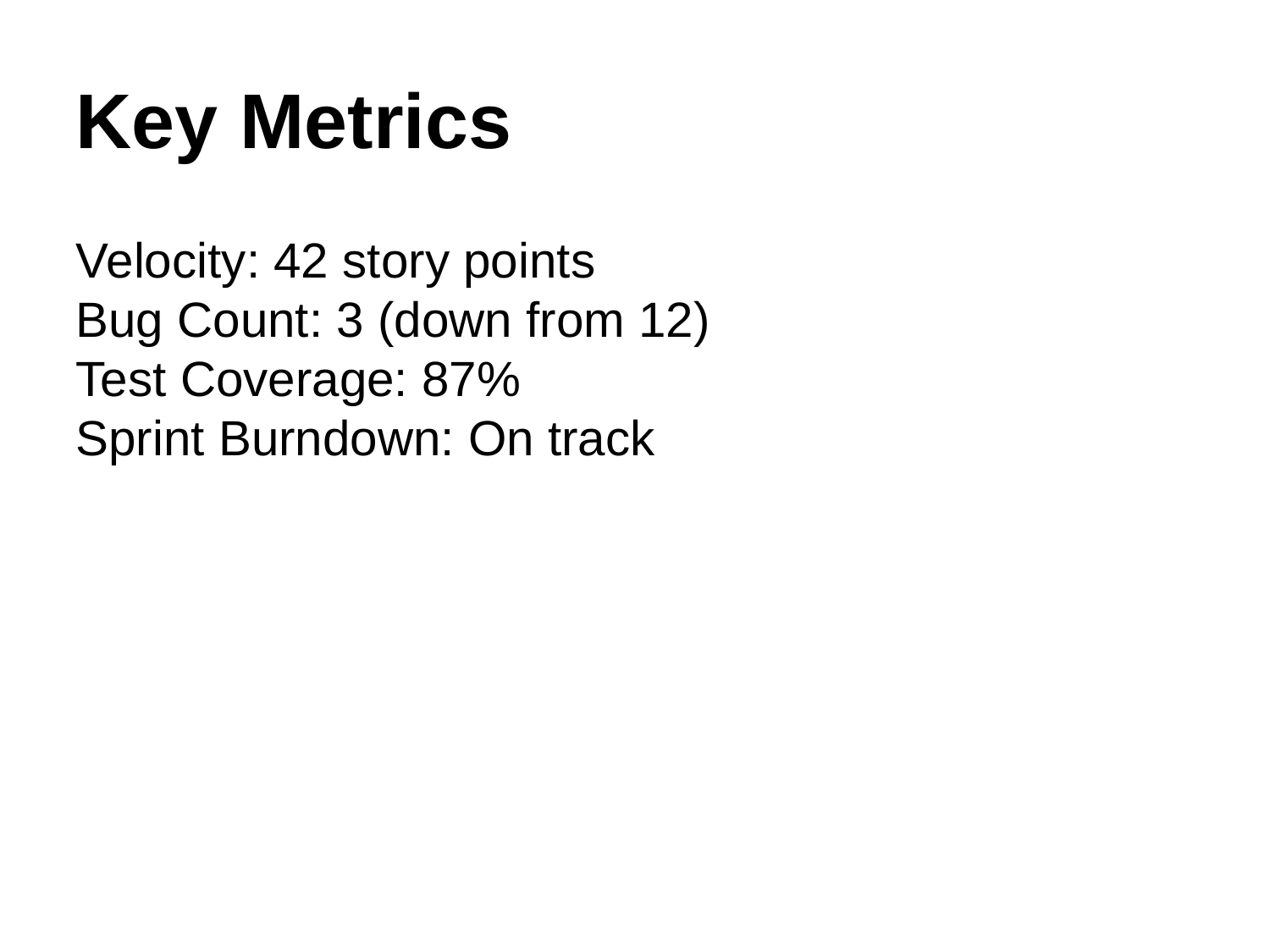

Key Metrics
Velocity: 42 story points
Bug Count: 3 (down from 12)
Test Coverage: 87%
Sprint Burndown: On track